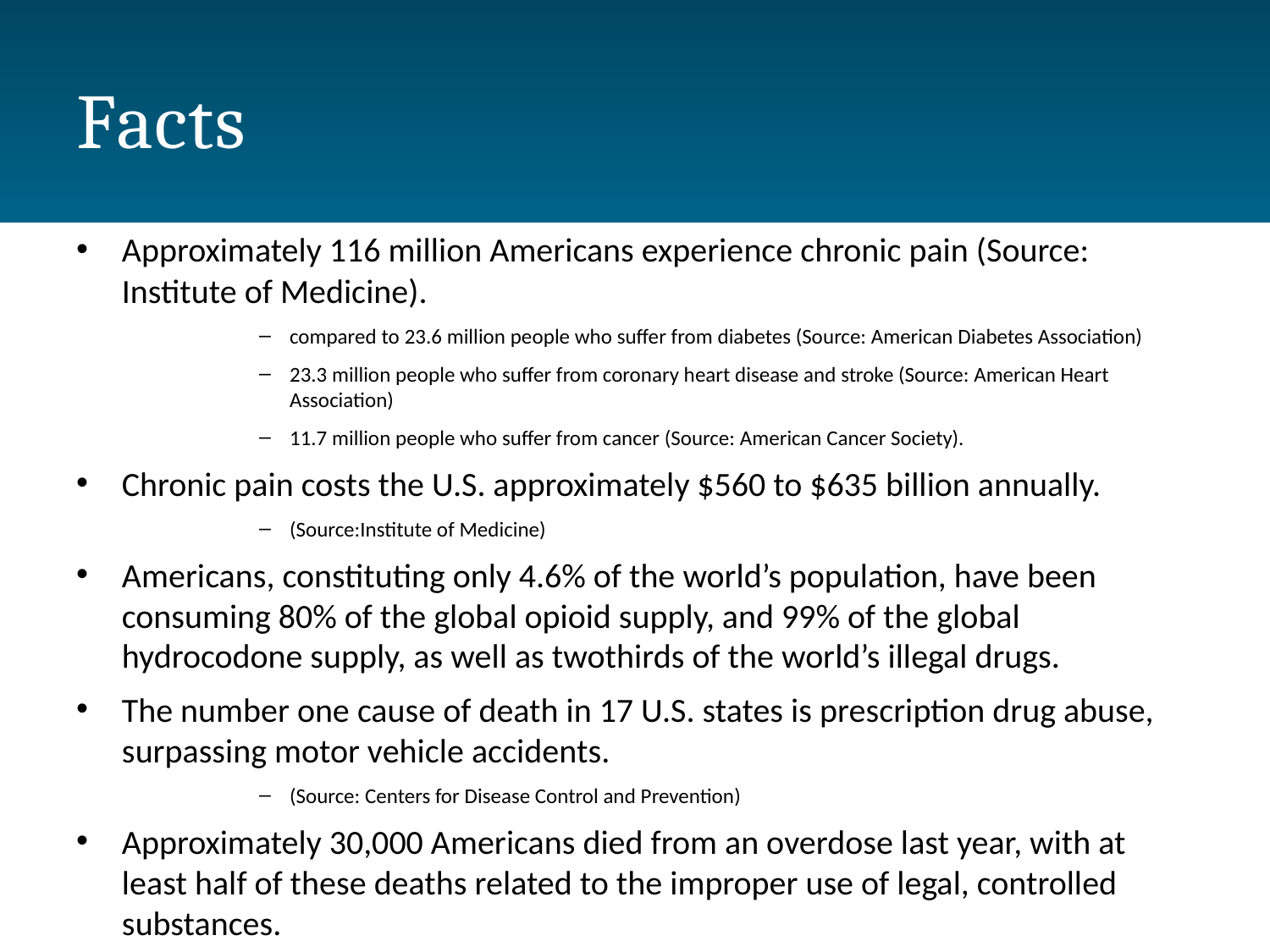

# Facts
Approximately 116 million Americans experience chronic pain (Source: Institute of Medicine).
compared to 23.6 million people who suffer from diabetes (Source: American Diabetes Association)
23.3 million people who suffer from coronary heart disease and stroke (Source: American Heart Association)
11.7 million people who suffer from cancer (Source: American Cancer Society).
Chronic pain costs the U.S. approximately $560 to $635 billion annually.
(Source:Institute of Medicine)
Americans, constituting only 4.6% of the world’s population, have been consuming 80% of the global opioid supply, and 99% of the global hydrocodone supply, as well as twothirds of the world’s illegal drugs.
The number one cause of death in 17 U.S. states is prescription drug abuse, surpassing motor vehicle accidents.
(Source: Centers for Disease Control and Prevention)
Approximately 30,000 Americans died from an overdose last year, with at least half of these deaths related to the improper use of legal, controlled substances.